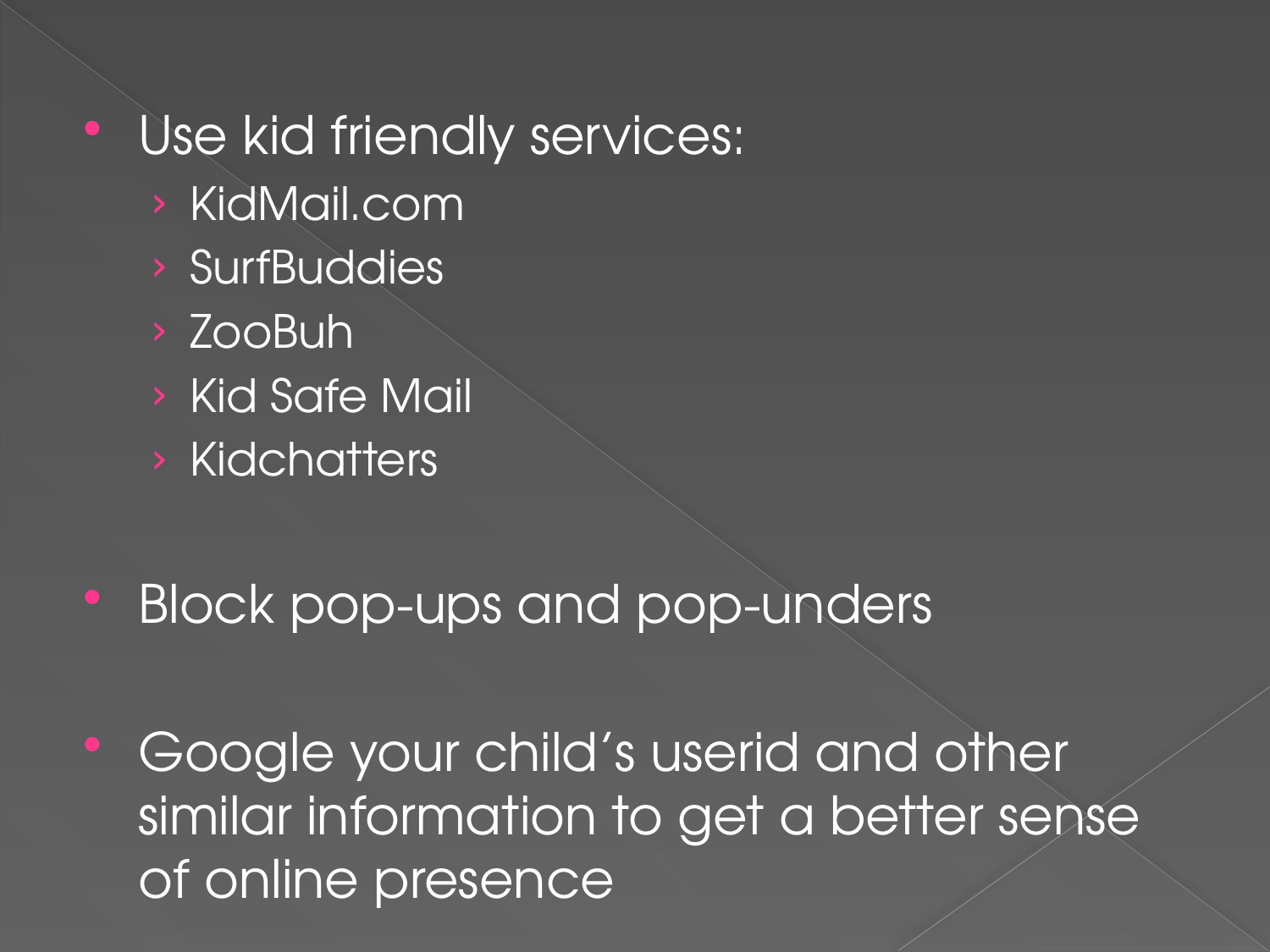

#
Use kid friendly services:
KidMail.com
SurfBuddies
ZooBuh
Kid Safe Mail
Kidchatters

Block pop-ups and pop-unders

Google your child’s userid and other similar information to get a better sense of online presence